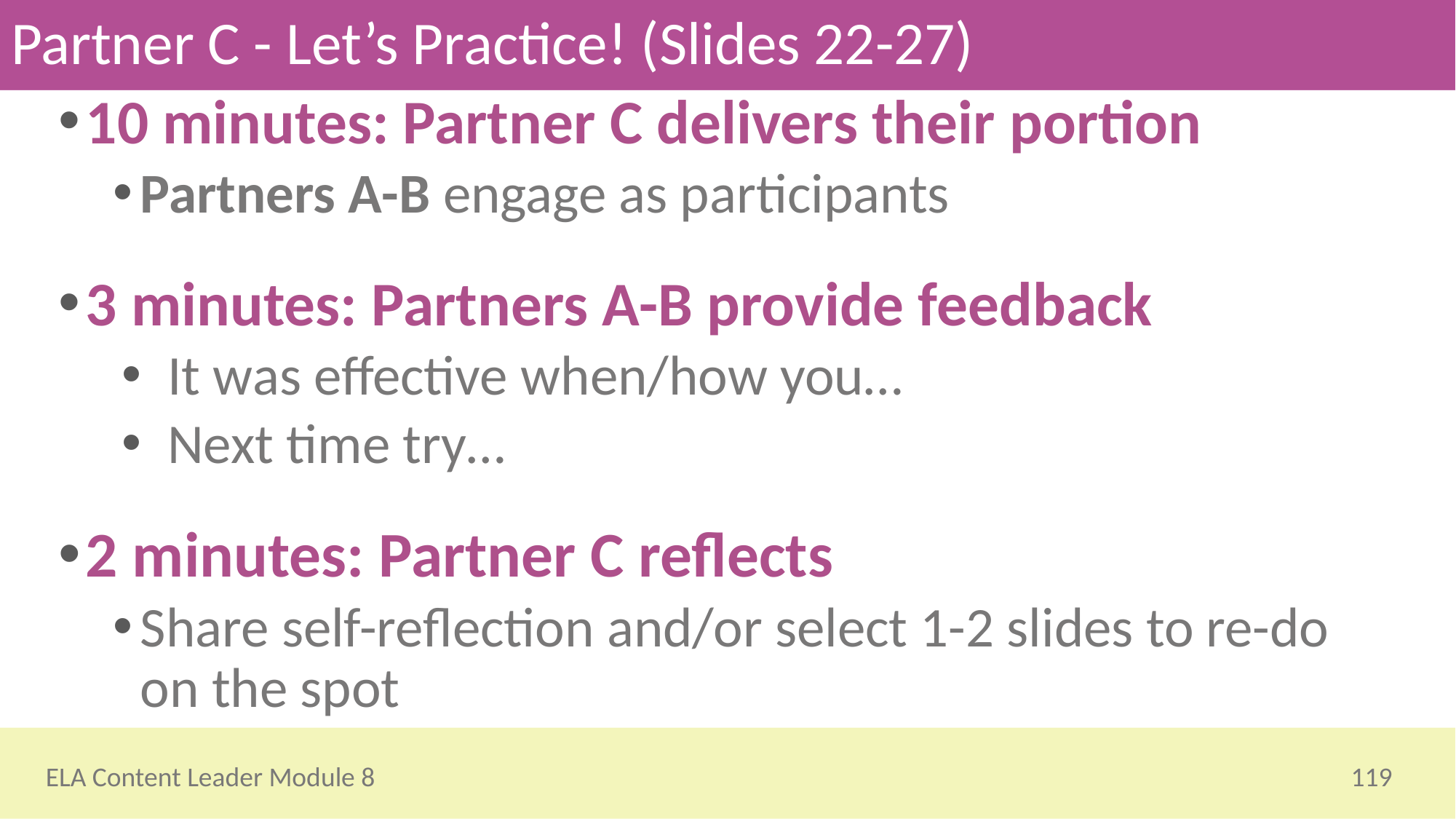

# Partner C - Let’s Practice! (Slides 22-27)
10 minutes: Partner C delivers their portion
Partners A-B engage as participants

3 minutes: Partners A-B provide feedback
It was effective when/how you…
Next time try…

2 minutes: Partner C reflects
Share self-reflection and/or select 1-2 slides to re-do on the spot

119